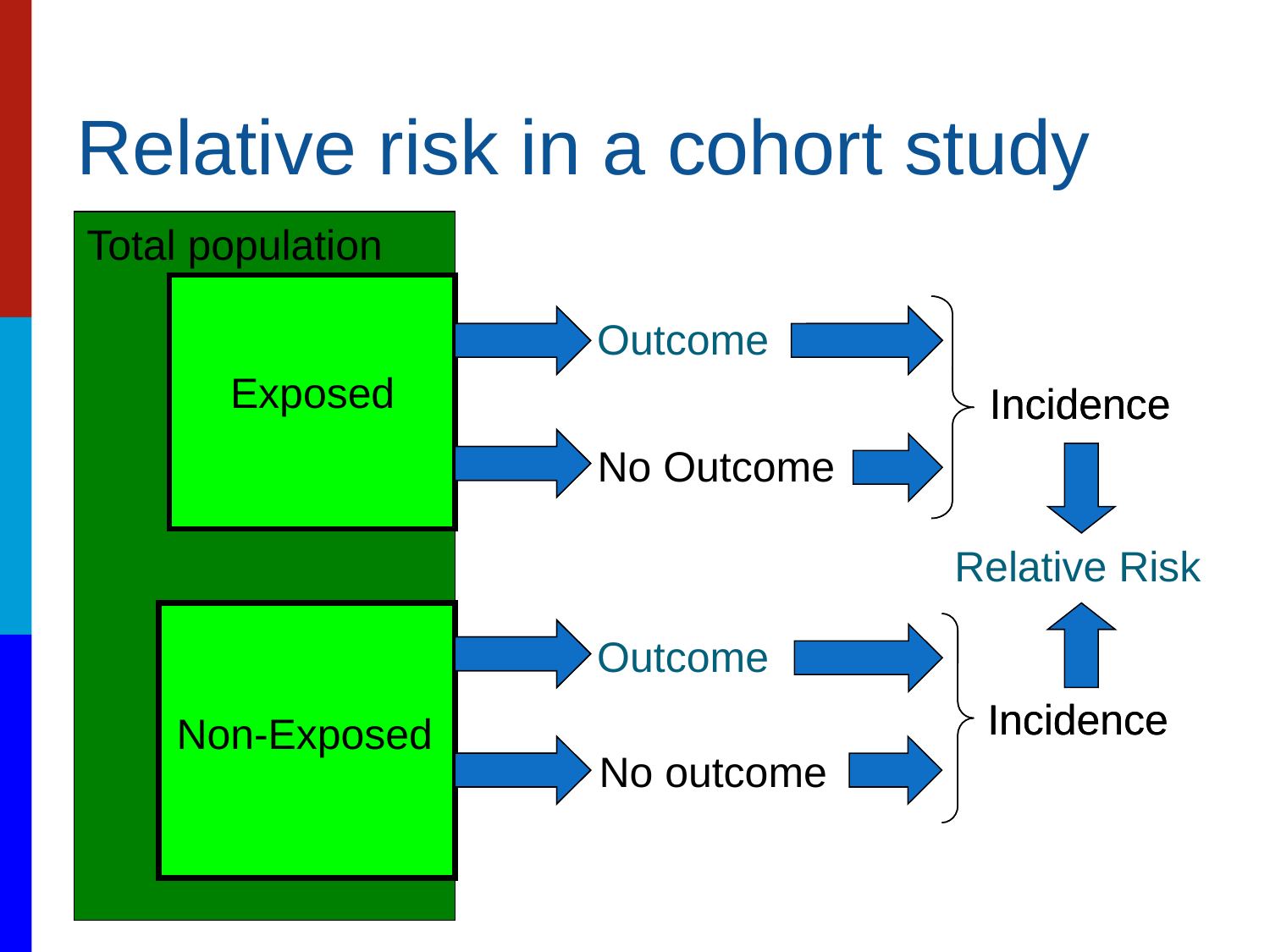

# Relative risk in a cohort study

Total population

Exposed
Incidence

Incidence
Non-Exposed

Total population

Exposed
Incidence

Incidence
Non-Exposed

Outcome
No Outcome

Relative Risk

Outcome

No outcome